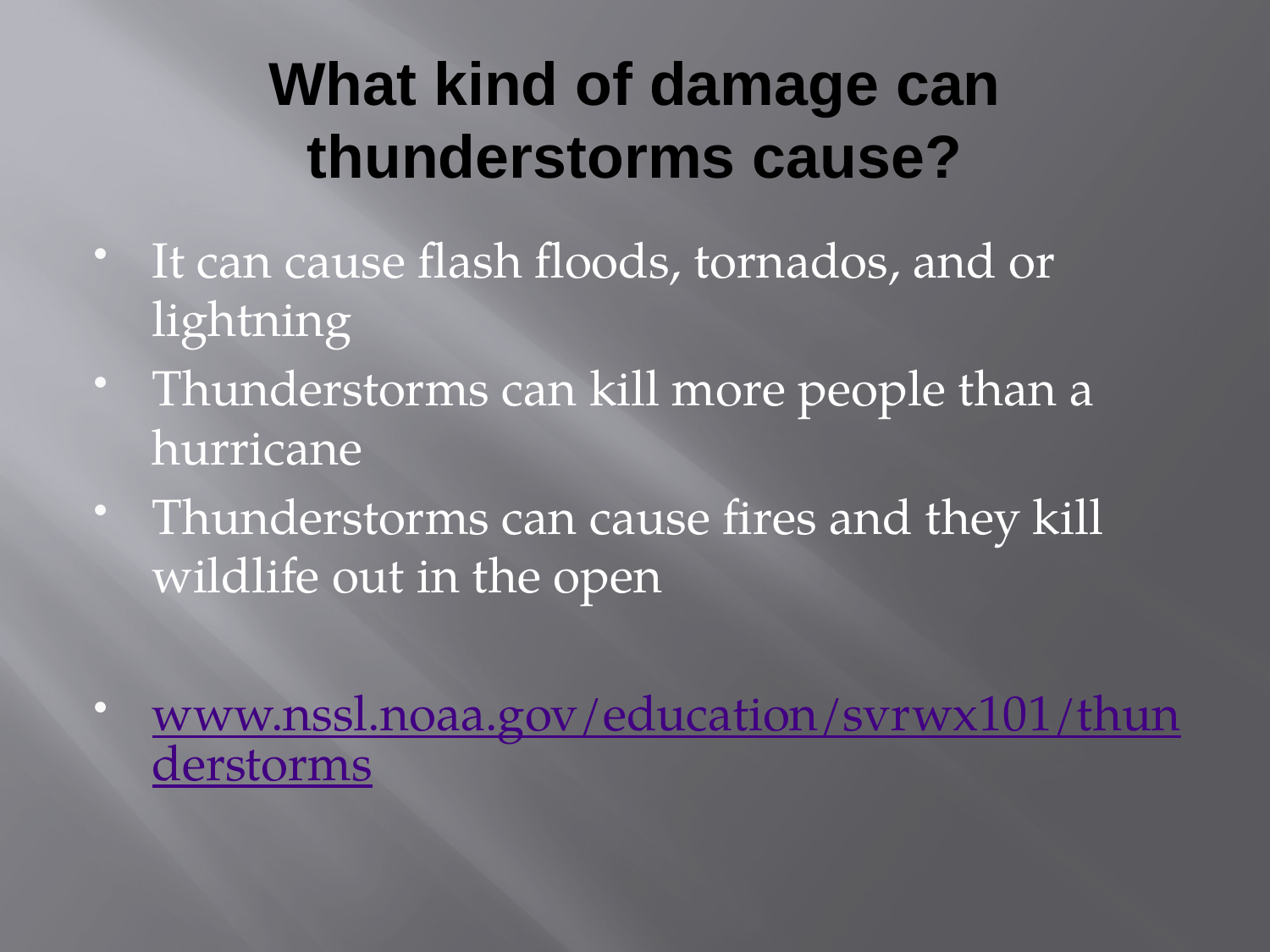

# What kind of damage can thunderstorms cause?
It can cause flash floods, tornados, and or lightning
Thunderstorms can kill more people than a hurricane
Thunderstorms can cause fires and they kill wildlife out in the open

www.nssl.noaa.gov/education/svrwx101/thunderstorms